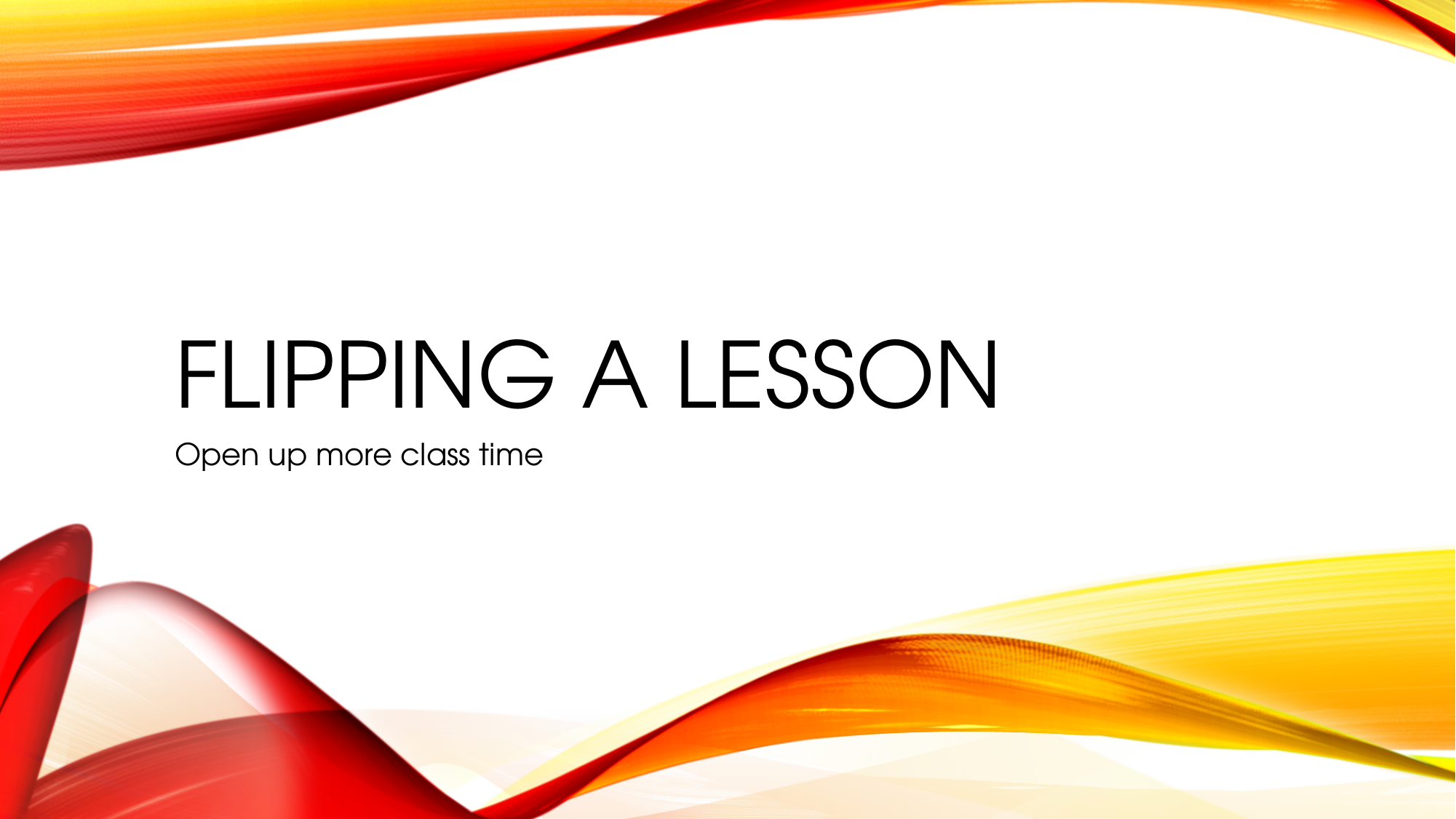

# Flipping a Lesson
Open up more class time